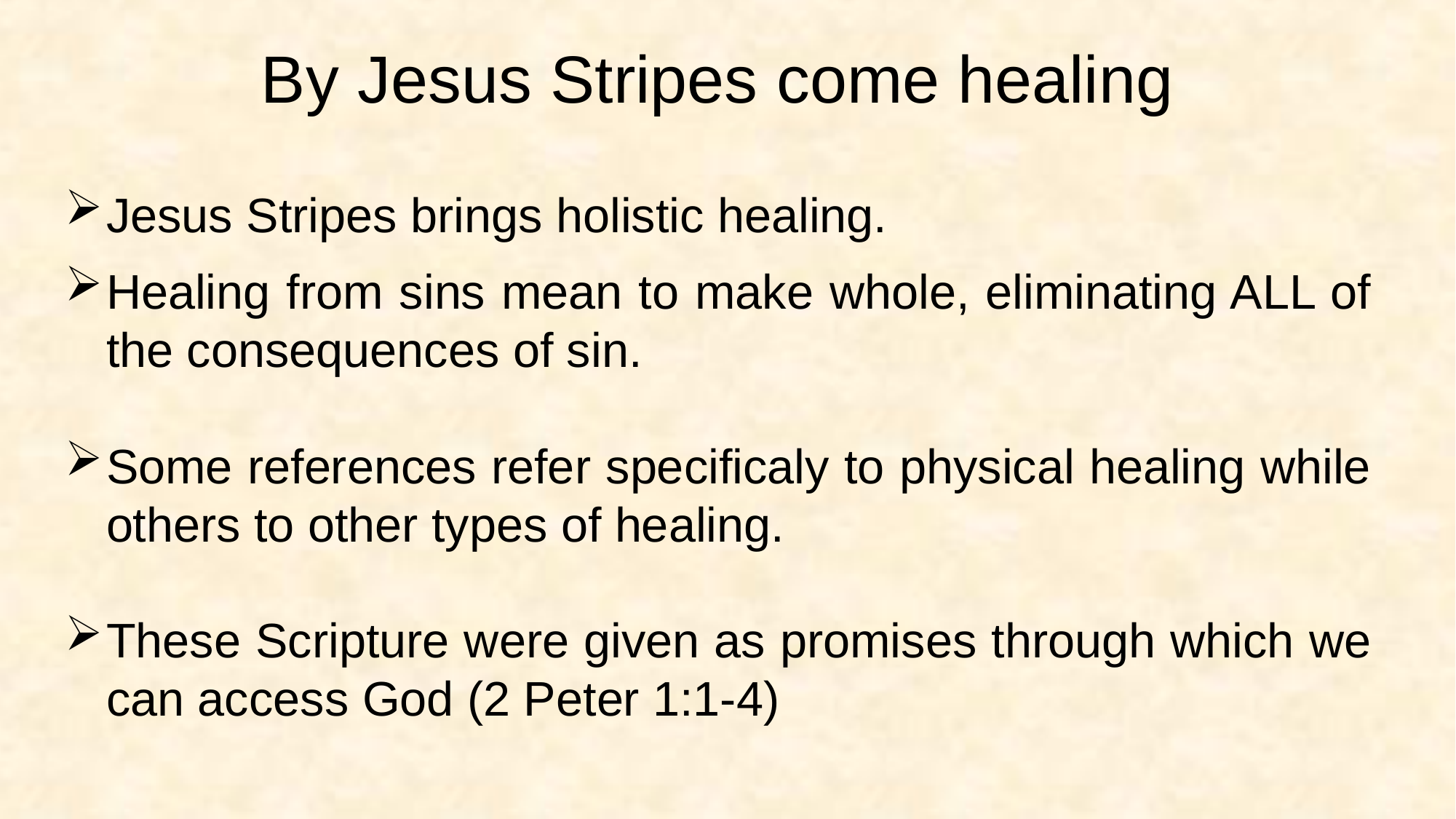

By Jesus Stripes come healing

Jesus Stripes brings holistic healing.
Healing from sins mean to make whole, eliminating ALL of the consequences of sin.

Some references refer specificaly to physical healing while others to other types of healing.

These Scripture were given as promises through which we can access God (2 Peter 1:1-4)